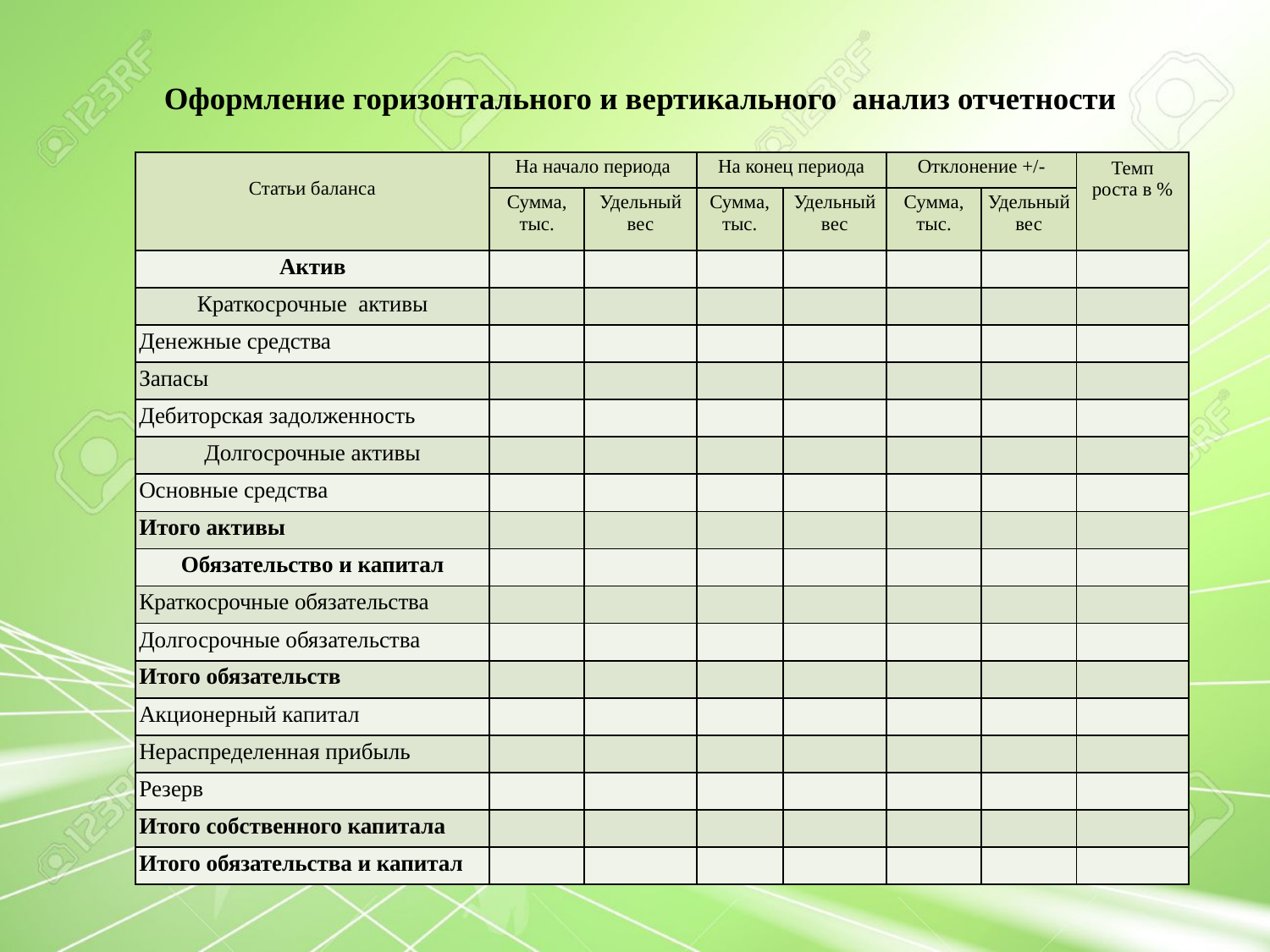

# Оформление горизонтального и вертикального  анализ отчетности
| Статьи баланса | На начало периода |  | На конец периода |  | Отклонение +/- |  | Темп роста в % |
| --- | --- | --- | --- | --- | --- | --- | --- |
|  | Сумма, тыс. | Удельный вес | Сумма, тыс. | Удельный вес | Сумма, тыс. | Удельный вес |  |
| Актив |  |  |  |  |  |  |  |
| Краткосрочные активы |  |  |  |  |  |  |  |
| Денежные средства |  |  |  |  |  |  |  |
| Запасы |  |  |  |  |  |  |  |
| Дебиторская задолженность |  |  |  |  |  |  |  |
| Долгосрочные активы |  |  |  |  |  |  |  |
| Основные средства |  |  |  |  |  |  |  |
| Итого активы |  |  |  |  |  |  |  |
| Обязательство и капитал |  |  |  |  |  |  |  |
| Краткосрочные обязательства |  |  |  |  |  |  |  |
| Долгосрочные обязательства |  |  |  |  |  |  |  |
| Итого обязательств |  |  |  |  |  |  |  |
| Акционерный капитал |  |  |  |  |  |  |  |
| Нераспределенная прибыль |  |  |  |  |  |  |  |
| Резерв |  |  |  |  |  |  |  |
| Итого собственного капитала |  |  |  |  |  |  |  |
| Итого обязательства и капитал |  |  |  |  |  |  |  |